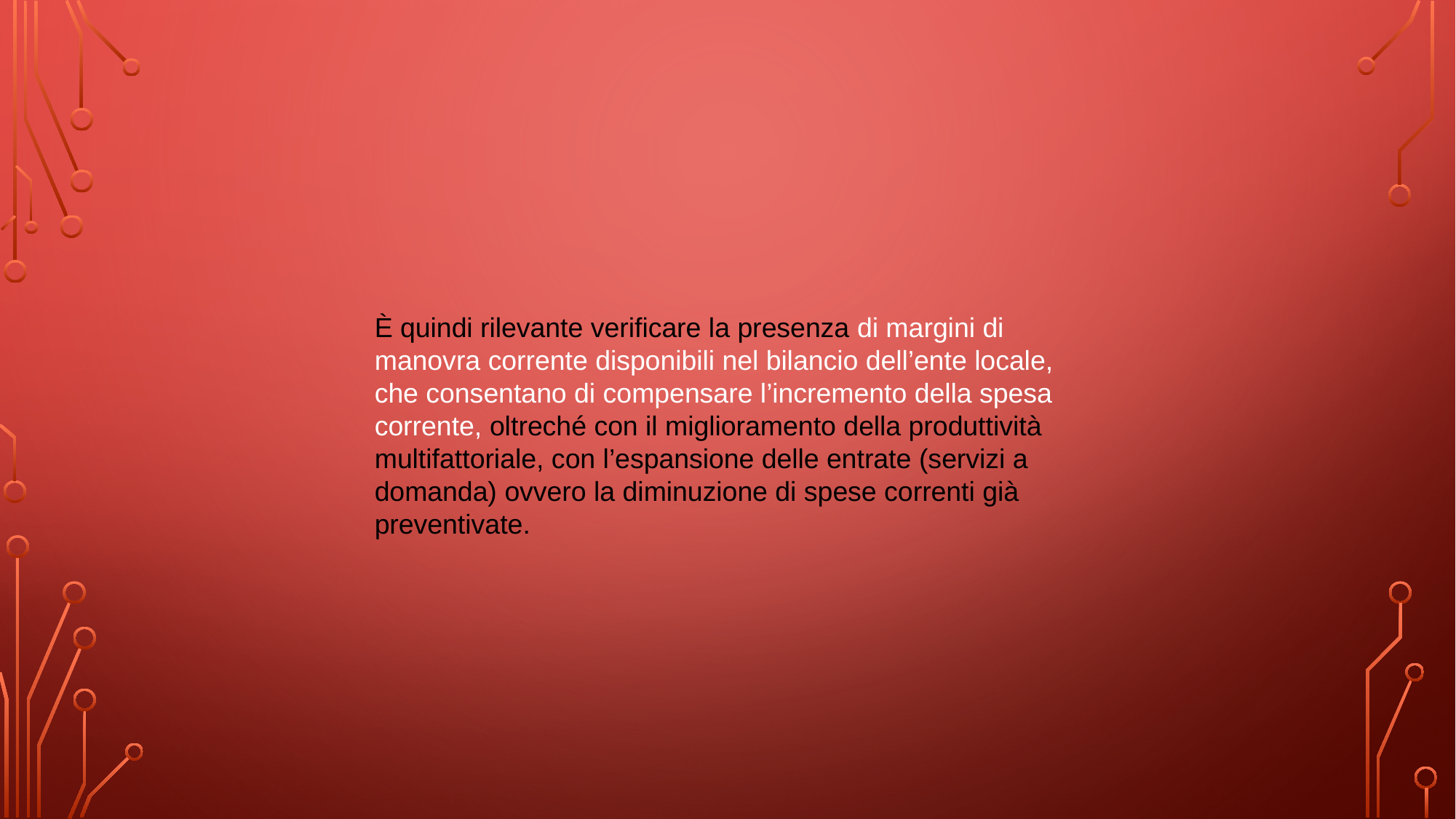

È quindi rilevante verificare la presenza di margini di manovra corrente disponibili nel bilancio dell’ente locale, che consentano di compensare l’incremento della spesa corrente, oltreché con il miglioramento della produttività multifattoriale, con l’espansione delle entrate (servizi a domanda) ovvero la diminuzione di spese correnti già preventivate.